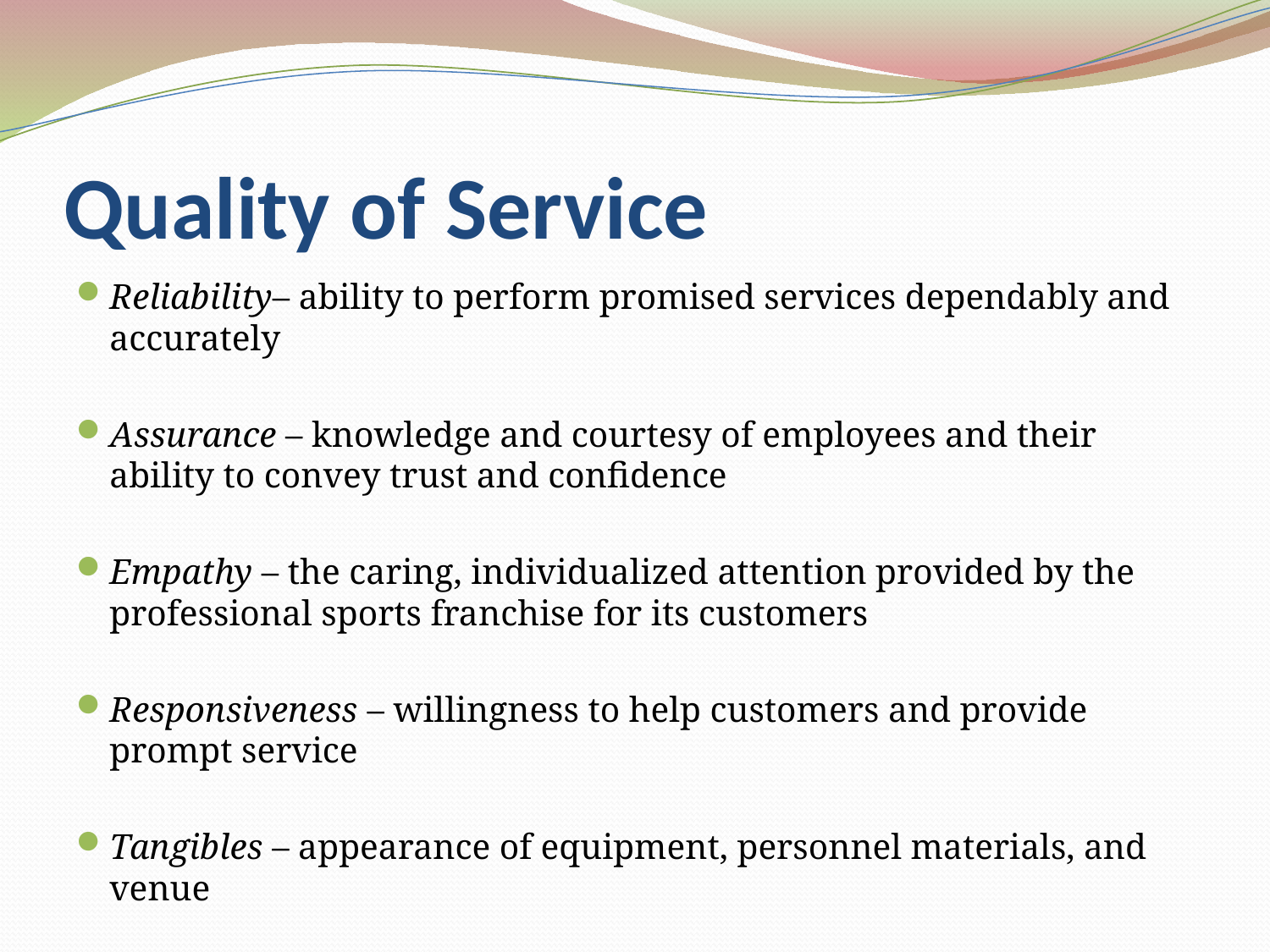

# Quality of Service
Reliability– ability to perform promised services dependably and accurately

Assurance – knowledge and courtesy of employees and their ability to convey trust and confidence

Empathy – the caring, individualized attention provided by the professional sports franchise for its customers

Responsiveness – willingness to help customers and provide prompt service

Tangibles – appearance of equipment, personnel materials, and venue